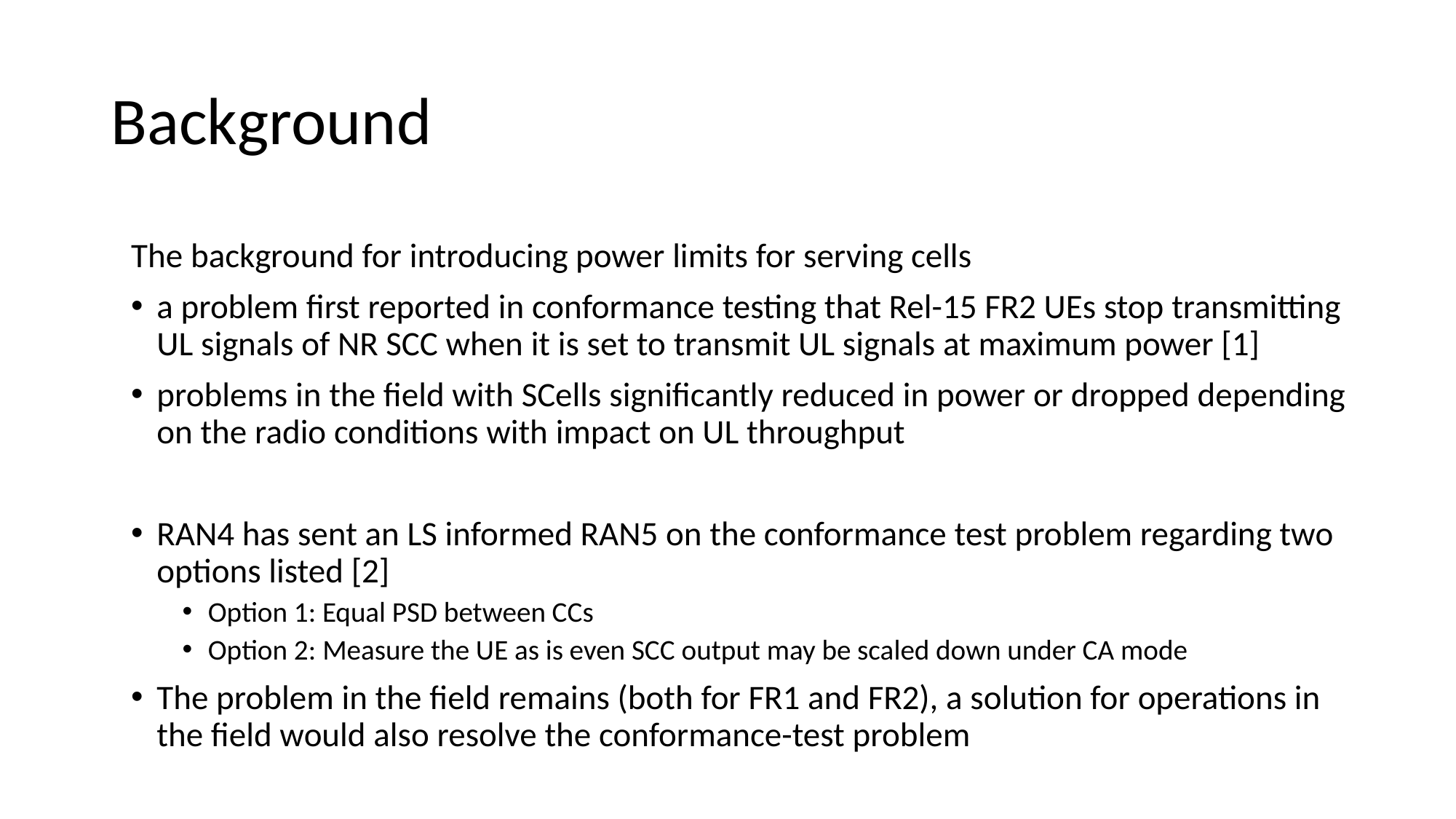

# Background

The background for introducing power limits for serving cells
a problem first reported in conformance testing that Rel-15 FR2 UEs stop transmitting UL signals of NR SCC when it is set to transmit UL signals at maximum power [1]
problems in the field with SCells significantly reduced in power or dropped depending on the radio conditions with impact on UL throughput

RAN4 has sent an LS informed RAN5 on the conformance test problem regarding two options listed [2]
Option 1: Equal PSD between CCs
Option 2: Measure the UE as is even SCC output may be scaled down under CA mode
The problem in the field remains (both for FR1 and FR2), a solution for operations in the field would also resolve the conformance-test problem